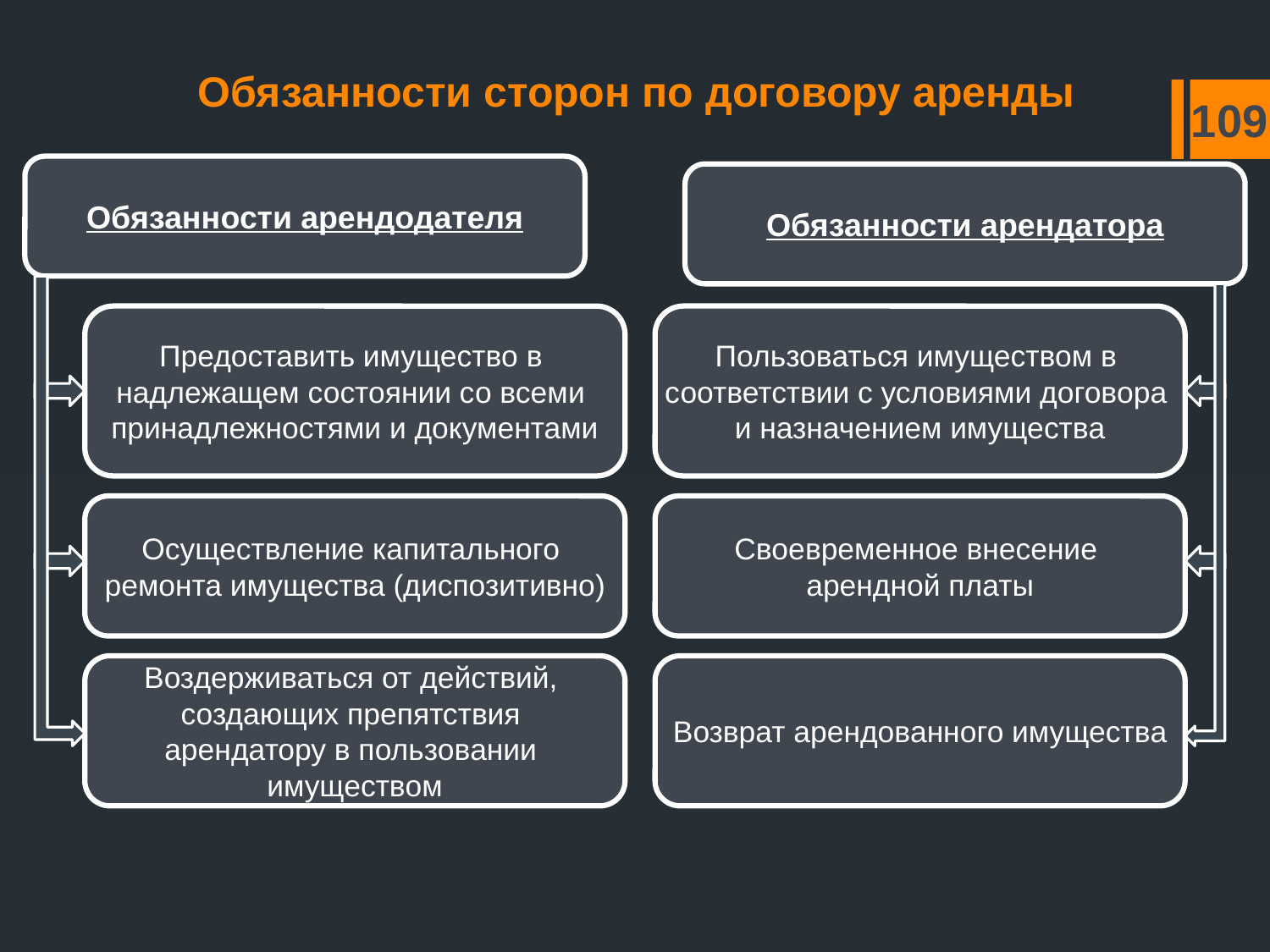

# Обязанности сторон по договору аренды
109
Обязанности арендодателя
Обязанности арендатора
Предоставить имущество в
надлежащем состоянии со всеми
принадлежностями и документами
Пользоваться имуществом в
соответствии с условиями договора
и назначением имущества

Осуществление капитального
ремонта имущества (диспозитивно)
Своевременное внесение
арендной платы

Воздерживаться от действий,
создающих препятствия
арендатору в пользовании
имуществом
Возврат арендованного имущества